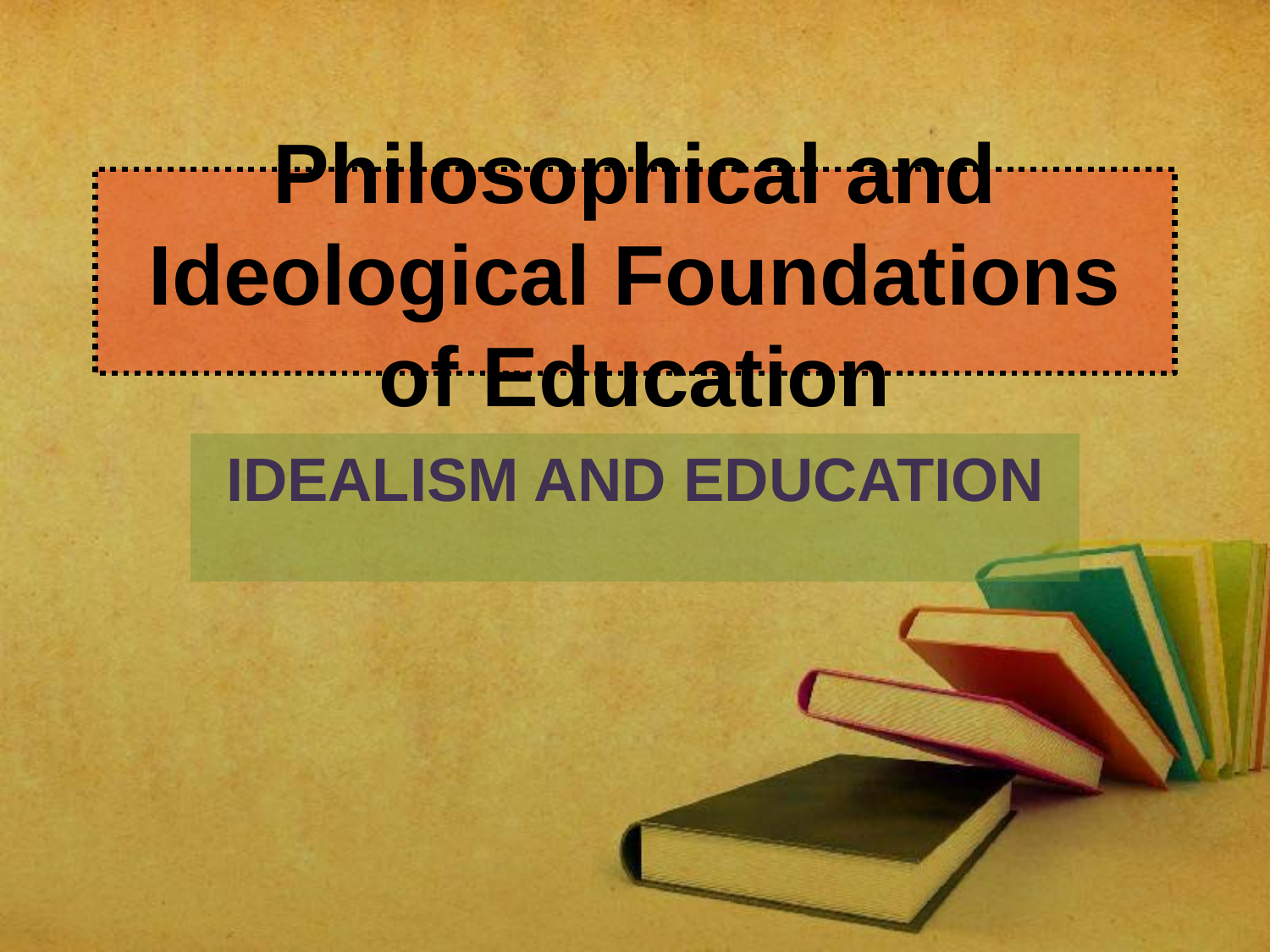

# Philosophical and Ideological Foundations of Education
IDEALISM AND EDUCATION